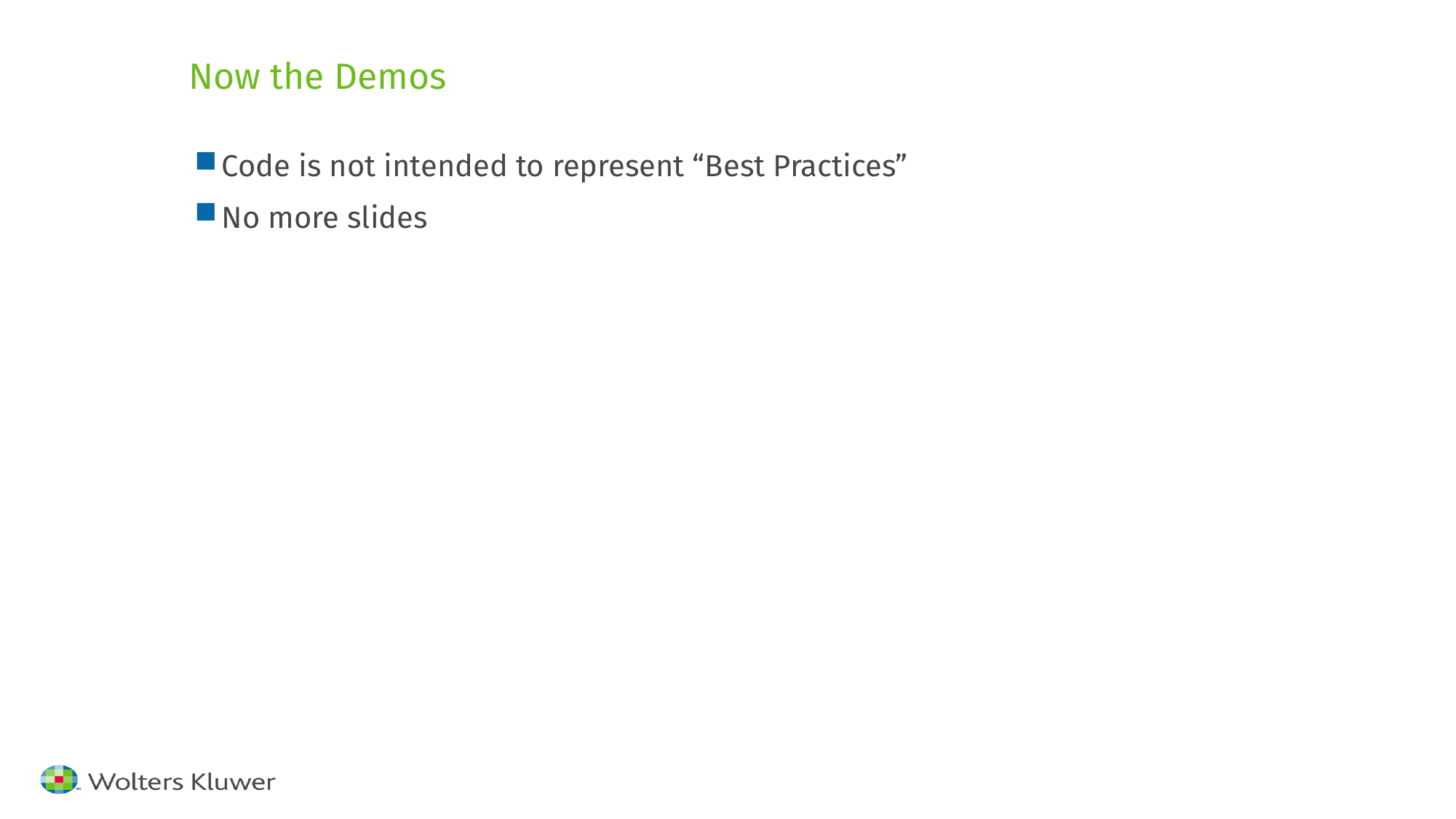

# Now the Demos
Code is not intended to represent “Best Practices”
No more slides